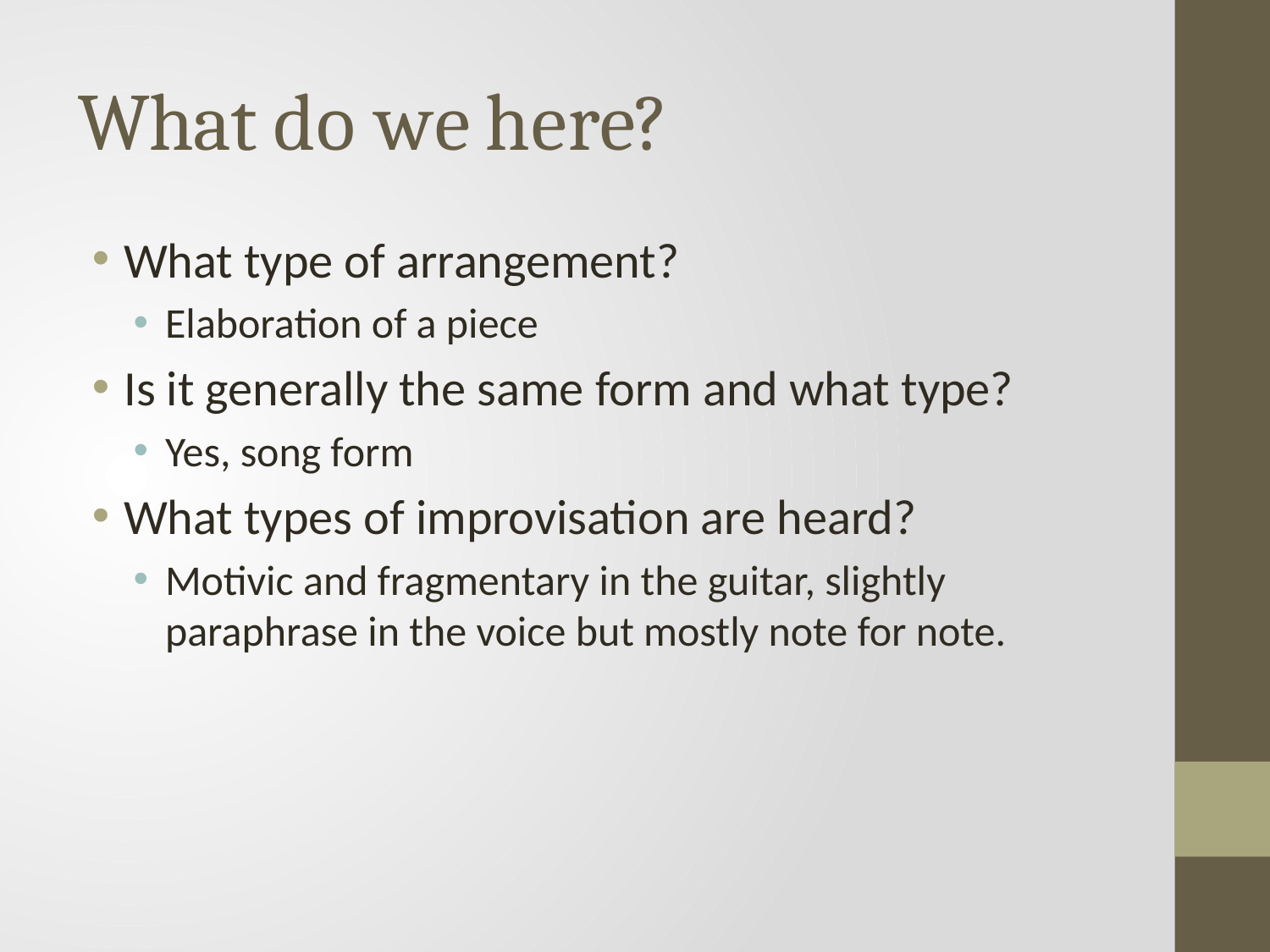

# What do we here?
What type of arrangement?
Elaboration of a piece
Is it generally the same form and what type?
Yes, song form
What types of improvisation are heard?
Motivic and fragmentary in the guitar, slightly paraphrase in the voice but mostly note for note.